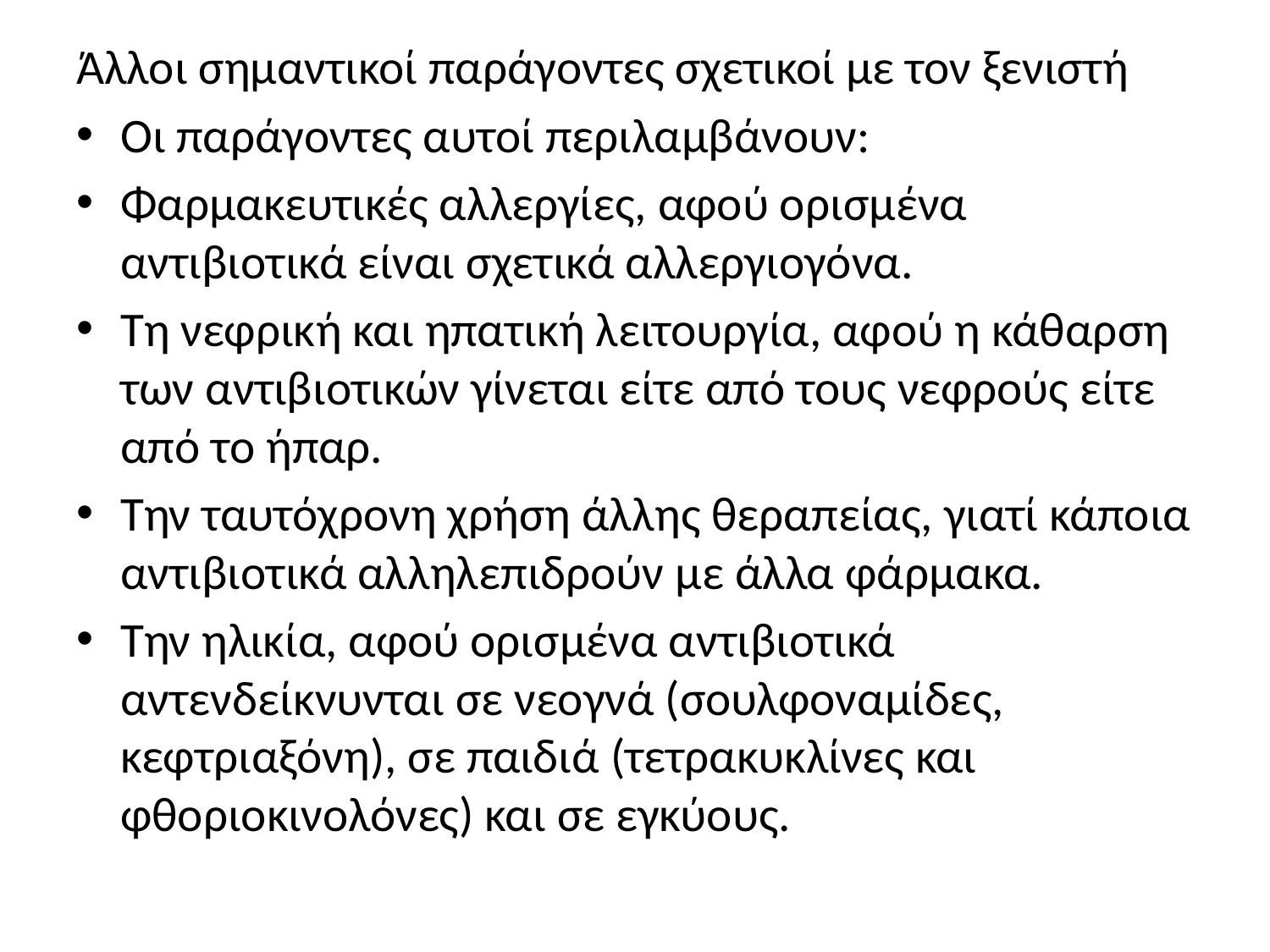

Άλλοι σημαντικοί παράγοντες σχετικοί με τον ξενιστή
Οι παράγοντες αυτοί περιλαμβάνουν:
Φαρμακευτικές αλλεργίες, αφού ορισμένα αντιβιοτικά είναι σχετικά αλλεργιογόνα.
Τη νεφρική και ηπατική λειτουργία, αφού η κάθαρση των αντιβιοτικών γίνεται είτε από τους νεφρούς είτε από το ήπαρ.
Την ταυτόχρονη χρήση άλλης θεραπείας, γιατί κάποια αντιβιοτικά αλληλεπιδρούν με άλλα φάρμακα.
Την ηλικία, αφού ορισμένα αντιβιοτικά αντενδείκνυνται σε νεογνά (σουλφοναμίδες, κεφτριαξόνη), σε παιδιά (τετρακυκλίνες και φθοριοκινολόνες) και σε εγκύους.